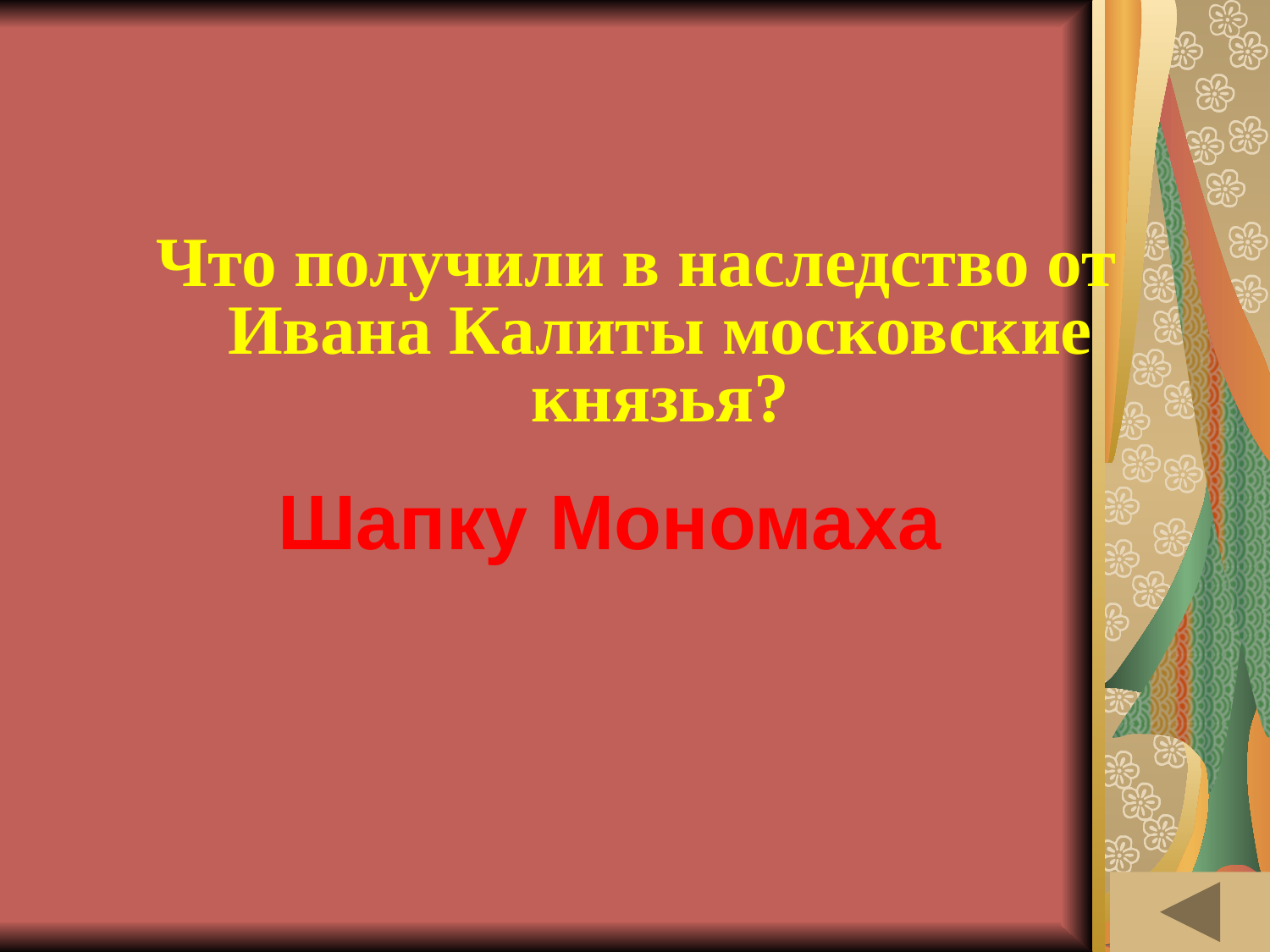

# ИСТОРИЯ ВЕЩЕЙ (50)
Что получили в наследство от Ивана Калиты московские князья?
Шапку Мономаха